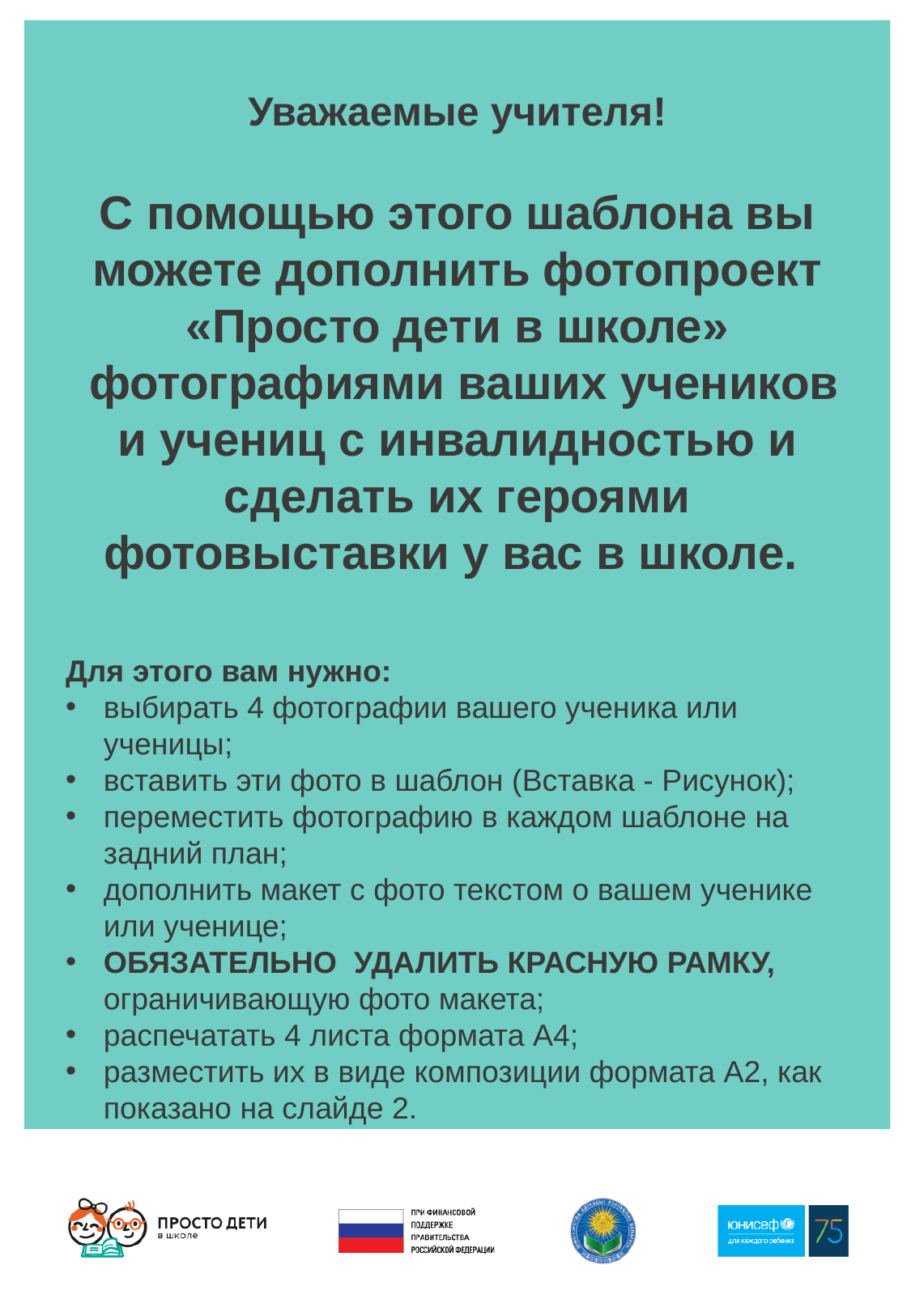

Уважаемые учителя!
С помощью этого шаблона вы можете дополнить фотопроект «Просто дети в школе»
 фотографиями ваших учеников и учениц с инвалидностью и сделать их героями фотовыставки у вас в школе.

Для этого вам нужно:
выбирать 4 фотографии вашего ученика или ученицы;
вставить эти фото в шаблон (Вставка - Рисунок);
переместить фотографию в каждом шаблоне на задний план;
дополнить макет с фото текстом о вашем ученике или ученице;
ОБЯЗАТЕЛЬНО  УДАЛИТЬ КРАСНУЮ РАМКУ, ограничивающую фото макета;
распечатать 4 листа формата А4;
разместить их в виде композиции формата А2, как показано на слайде 2.